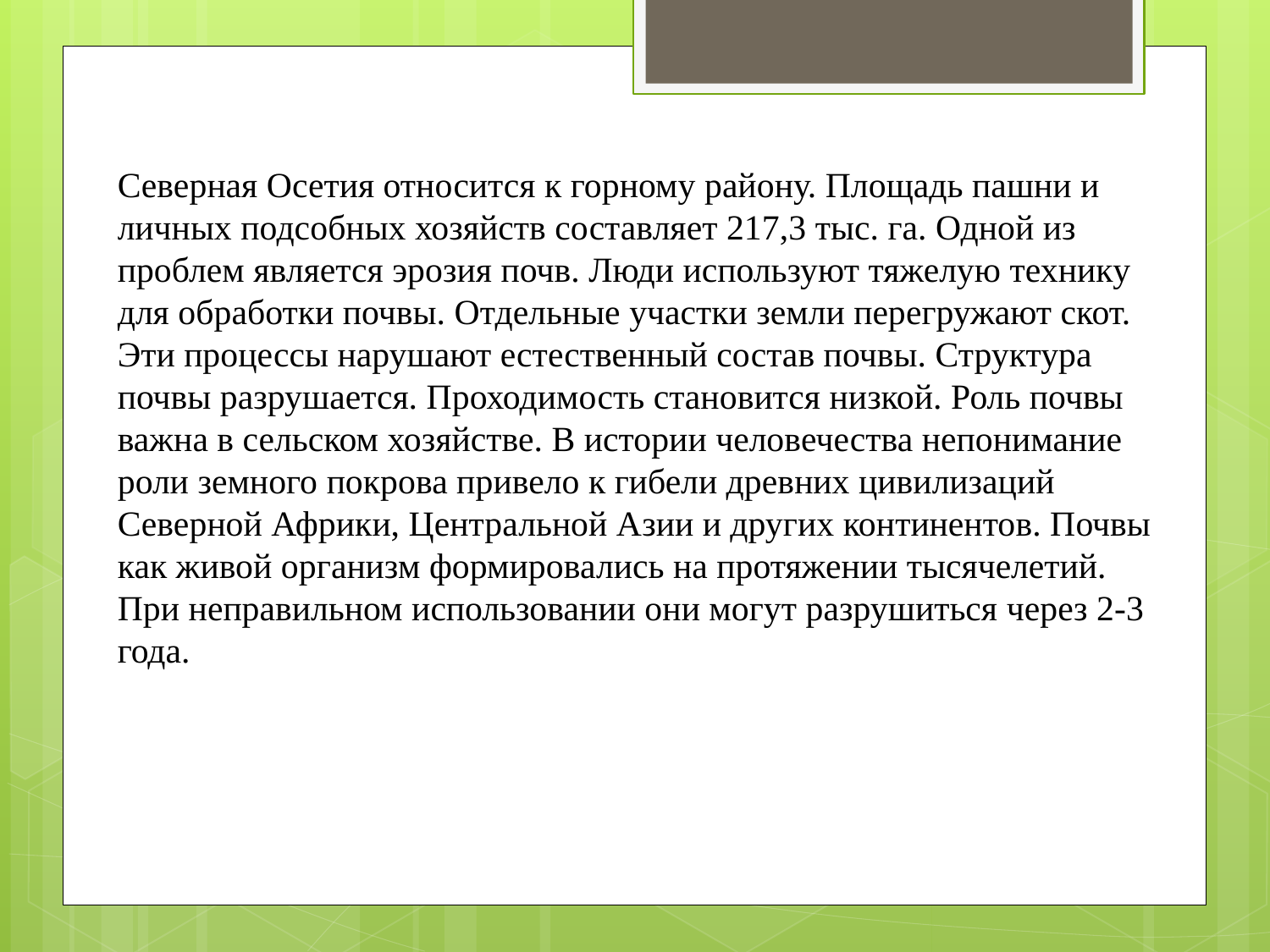

Северная Осетия относится к горному району. Площадь пашни и личных подсобных хозяйств составляет 217,3 тыс. га. Одной из проблем является эрозия почв. Люди используют тяжелую технику для обработки почвы. Отдельные участки земли перегружают скот. Эти процессы нарушают естественный состав почвы. Структура почвы разрушается. Проходимость становится низкой. Роль почвы важна в сельском хозяйстве. В истории человечества непонимание роли земного покрова привело к гибели древних цивилизаций Северной Африки, Центральной Азии и других континентов. Почвы как живой организм формировались на протяжении тысячелетий. При неправильном использовании они могут разрушиться через 2-3 года.